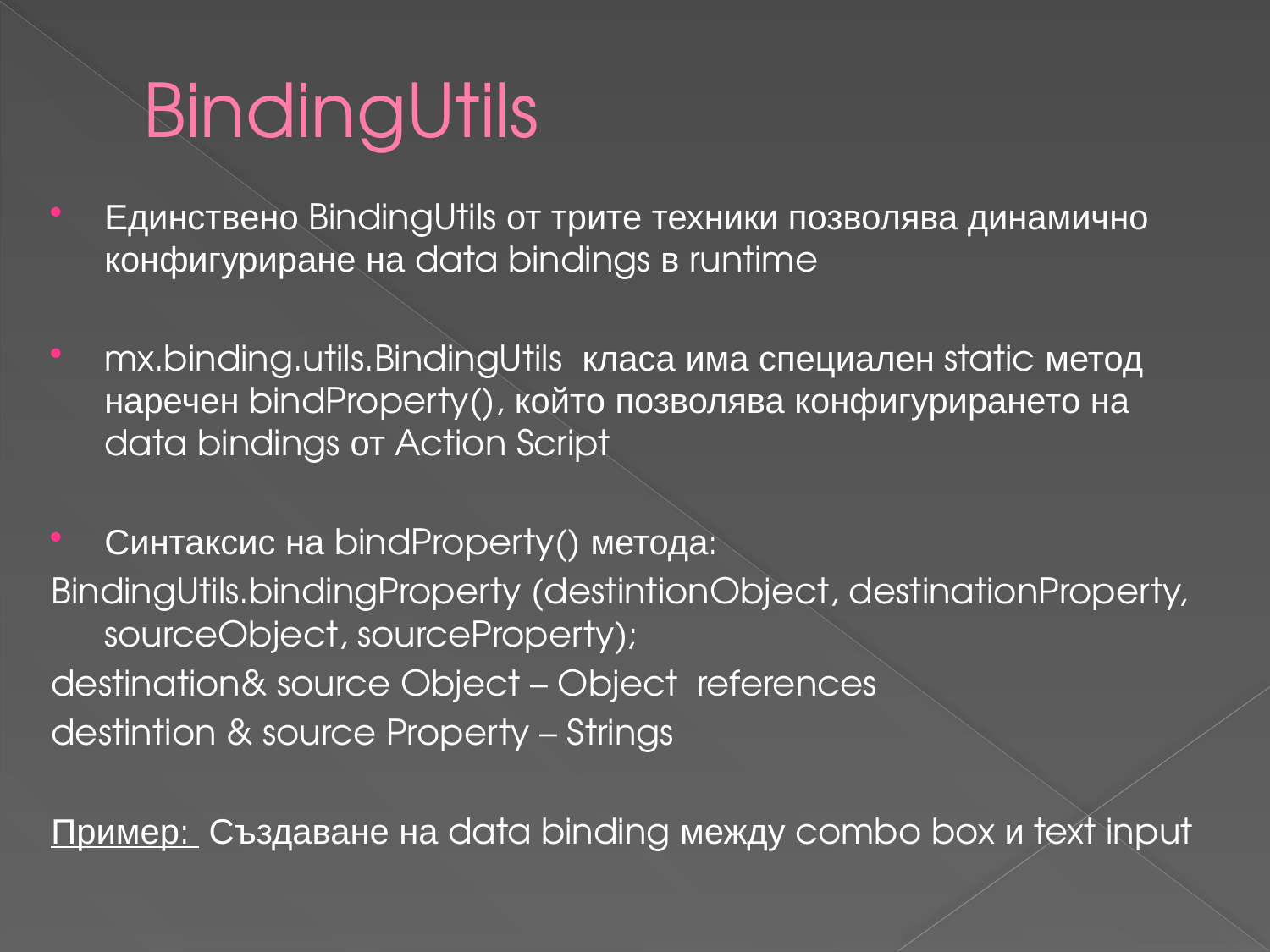

# BindingUtils
Единствено BindingUtils от трите техники позволява динамично конфигуриране на data bindings в runtime

mx.binding.utils.BindingUtils  класа има специален static метод  наречен bindProperty(), който позволява конфигурирането на data bindings от Action Script

Синтаксис на bindProperty() метода:
BindingUtils.bindingProperty (destintionObject, destinationProperty,  sourceObject, sourceProperty);
destination& source Object – Object  references
destintion & source Property – Strings

Пример:  Създаване на data binding между combo box и text input